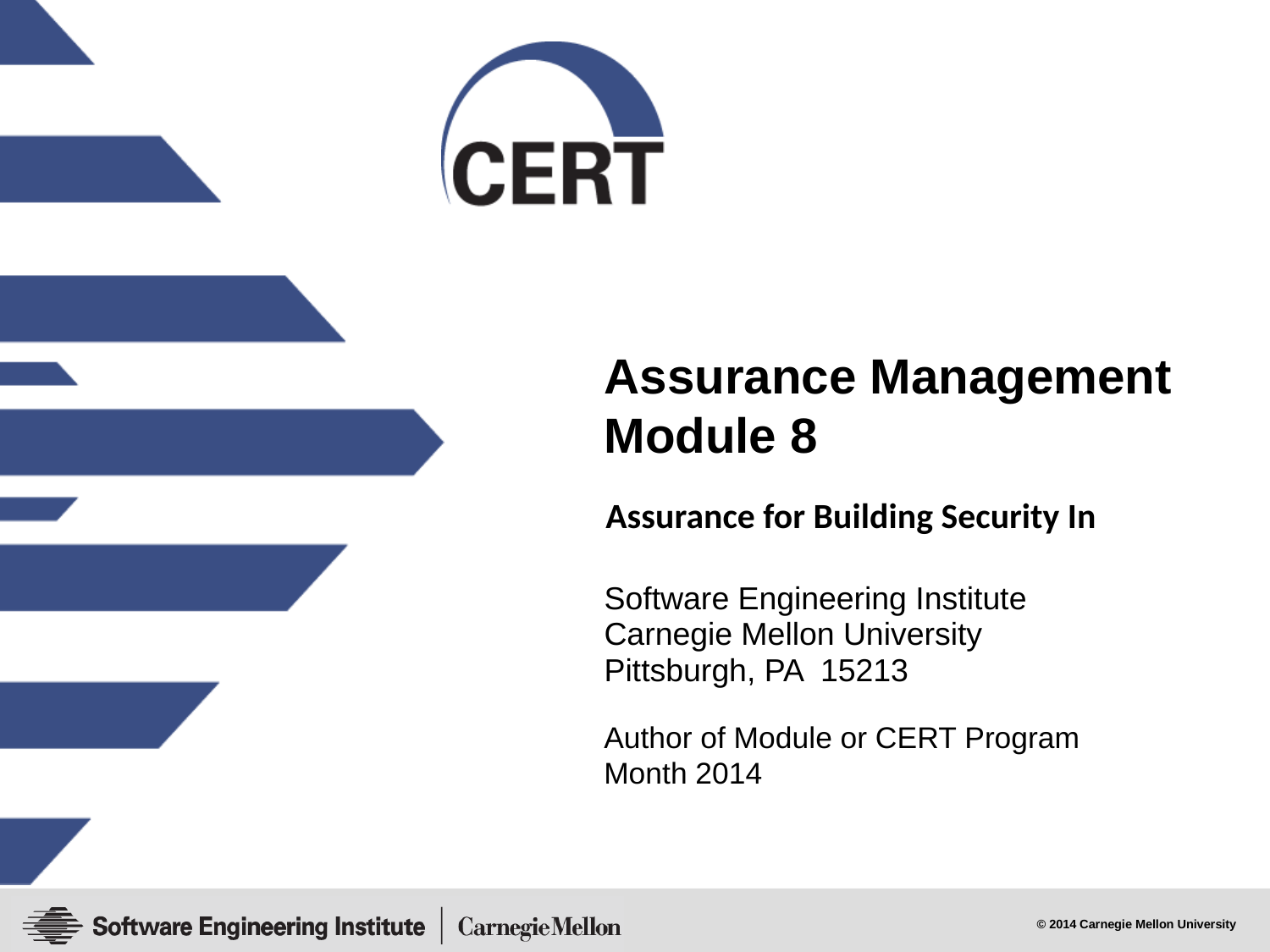

Assurance Management
Module 8
Assurance for Building Security In
Author of Module or CERT Program
Month 2014